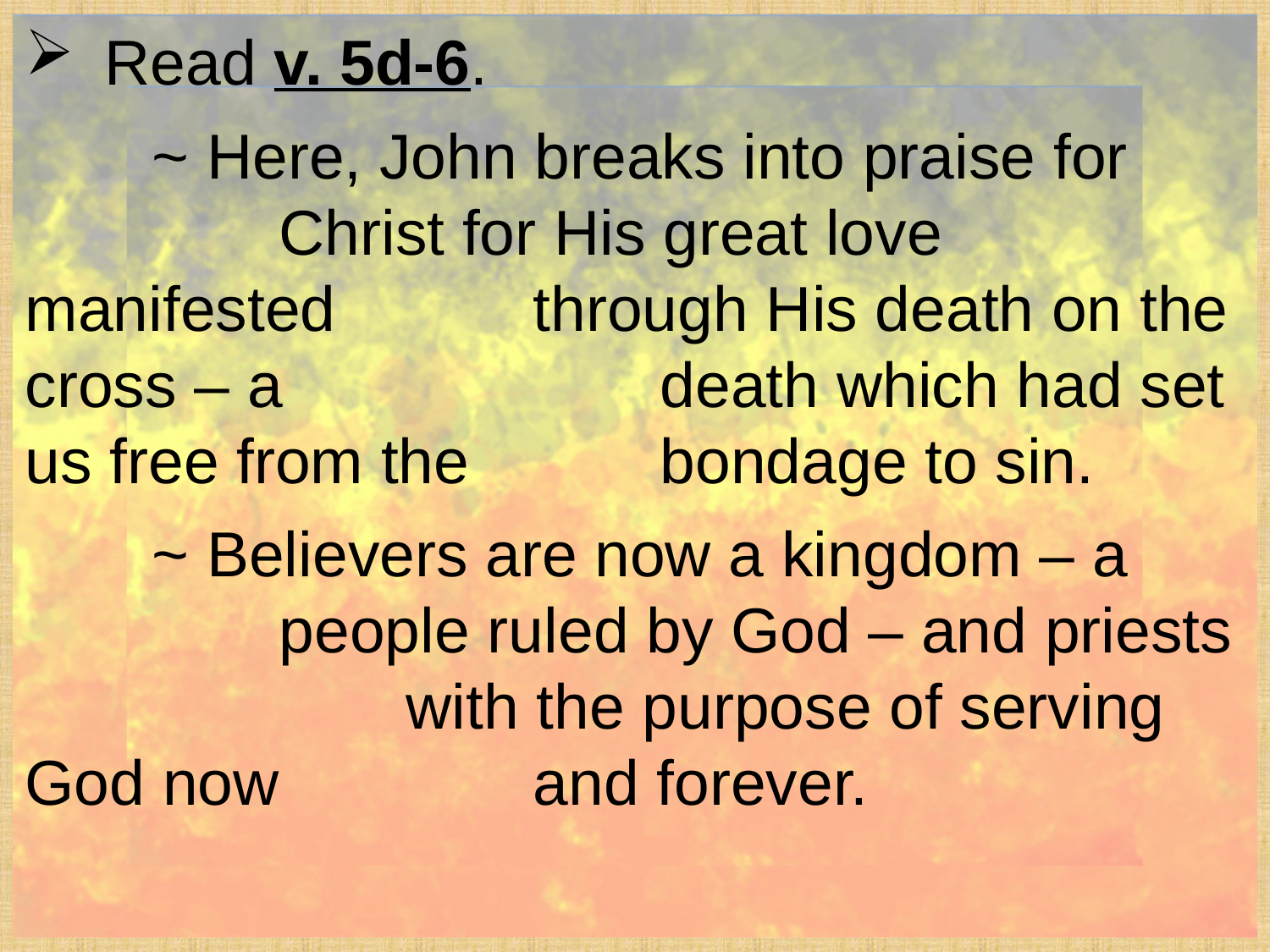

Read v. 5d-6.
	~ Here, John breaks into praise for 			Christ for His great love manifested 		through His death on the cross – a 			death which had set us free from the 		bondage to sin.
	~ Believers are now a kingdom – a 			people ruled by God – and priests 			with the purpose of serving God now 		and forever.